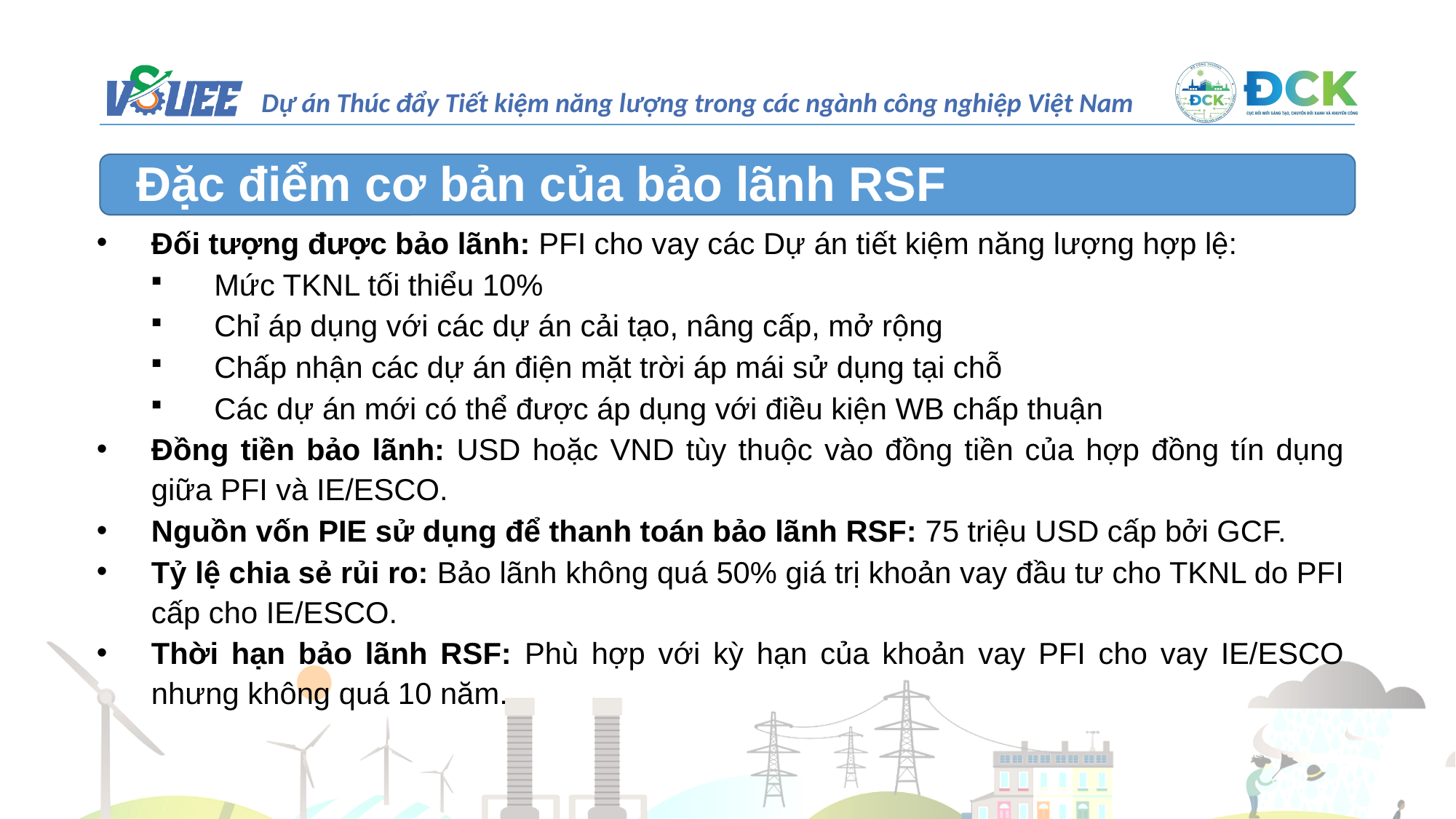

Đặc điểm cơ bản của bảo lãnh RSF

Đối tượng được bảo lãnh: PFI cho vay các Dự án tiết kiệm năng lượng hợp lệ:
 Mức TKNL tối thiểu 10%
 Chỉ áp dụng với các dự án cải tạo, nâng cấp, mở rộng
 Chấp nhận các dự án điện mặt trời áp mái sử dụng tại chỗ
 Các dự án mới có thể được áp dụng với điều kiện WB chấp thuận
Đồng tiền bảo lãnh: USD hoặc VND tùy thuộc vào đồng tiền của hợp đồng tín dụng giữa PFI và IE/ESCO.
Nguồn vốn PIE sử dụng để thanh toán bảo lãnh RSF: 75 triệu USD cấp bởi GCF.
Tỷ lệ chia sẻ rủi ro: Bảo lãnh không quá 50% giá trị khoản vay đầu tư cho TKNL do PFI cấp cho IE/ESCO.
Thời hạn bảo lãnh RSF: Phù hợp với kỳ hạn của khoản vay PFI cho vay IE/ESCO nhưng không quá 10 năm.